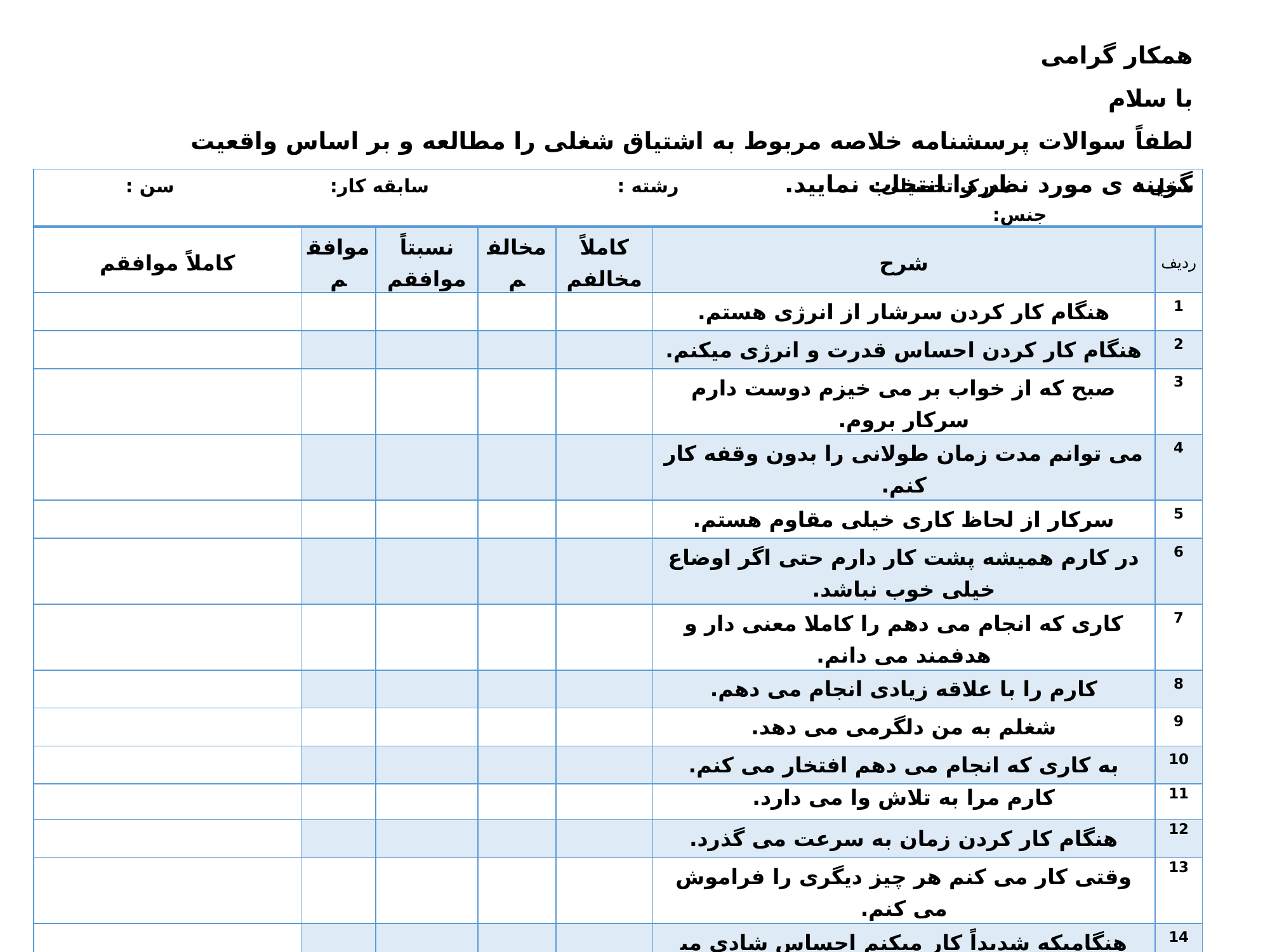

همکار گرامی
با سلام
لطفاً سوالات پرسشنامه خلاصه مربوط به اشتیاق شغلی را مطالعه و بر اساس واقعیت گزینه ی مورد نظر را انتخاب نمایید.
| شغل : مدرک تحصیلی: رشته : سابقه کار: سن : جنس: |  |  |  |  |  |  |
| --- | --- | --- | --- | --- | --- | --- |
| کاملاً موافقم | موافقم | نسبتاً موافقم | مخالفم | کاملاً مخالفم | شرح | ردیف |
|  |  |  |  |  | هنگام کار کردن سرشار از انرژی هستم. | 1 |
|  |  |  |  |  | هنگام کار کردن احساس قدرت و انرژی می­کنم. | 2 |
|  |  |  |  |  | صبح که از خواب بر می خیزم دوست دارم سرکار بروم. | 3 |
|  |  |  |  |  | می توانم مدت زمان طولانی را بدون وقفه کار کنم. | 4 |
|  |  |  |  |  | سرکار از لحاظ کاری خیلی مقاوم هستم. | 5 |
|  |  |  |  |  | در کارم همیشه پشت کار دارم حتی اگر اوضاع خیلی خوب نباشد. | 6 |
|  |  |  |  |  | کاری که انجام می دهم را کاملا معنی دار و هدفمند می دانم. | 7 |
|  |  |  |  |  | کارم را با علاقه زیادی انجام می دهم. | 8 |
|  |  |  |  |  | شغلم به من دلگرمی می دهد. | 9 |
|  |  |  |  |  | به کاری که انجام می دهم افتخار می کنم. | 10 |
|  |  |  |  |  | کارم مرا به تلاش وا می دارد. | 11 |
|  |  |  |  |  | هنگام کار کردن زمان به سرعت می گذرد. | 12 |
|  |  |  |  |  | وقتی کار می کنم هر چیز دیگری را فراموش می کنم. | 13 |
|  |  |  |  |  | هنگامیکه شدیداً کار می­کنم احساس شادی می­کنم. | 14 |
|  |  |  |  |  | در کارم غرق می شوم. | 15 |
|  |  |  |  |  | وقتی کار می کنم از خود بی خود می شوم. | 16 |
|  |  |  |  |  | جدا شدن از کارم برایم سخت است. | 17 |